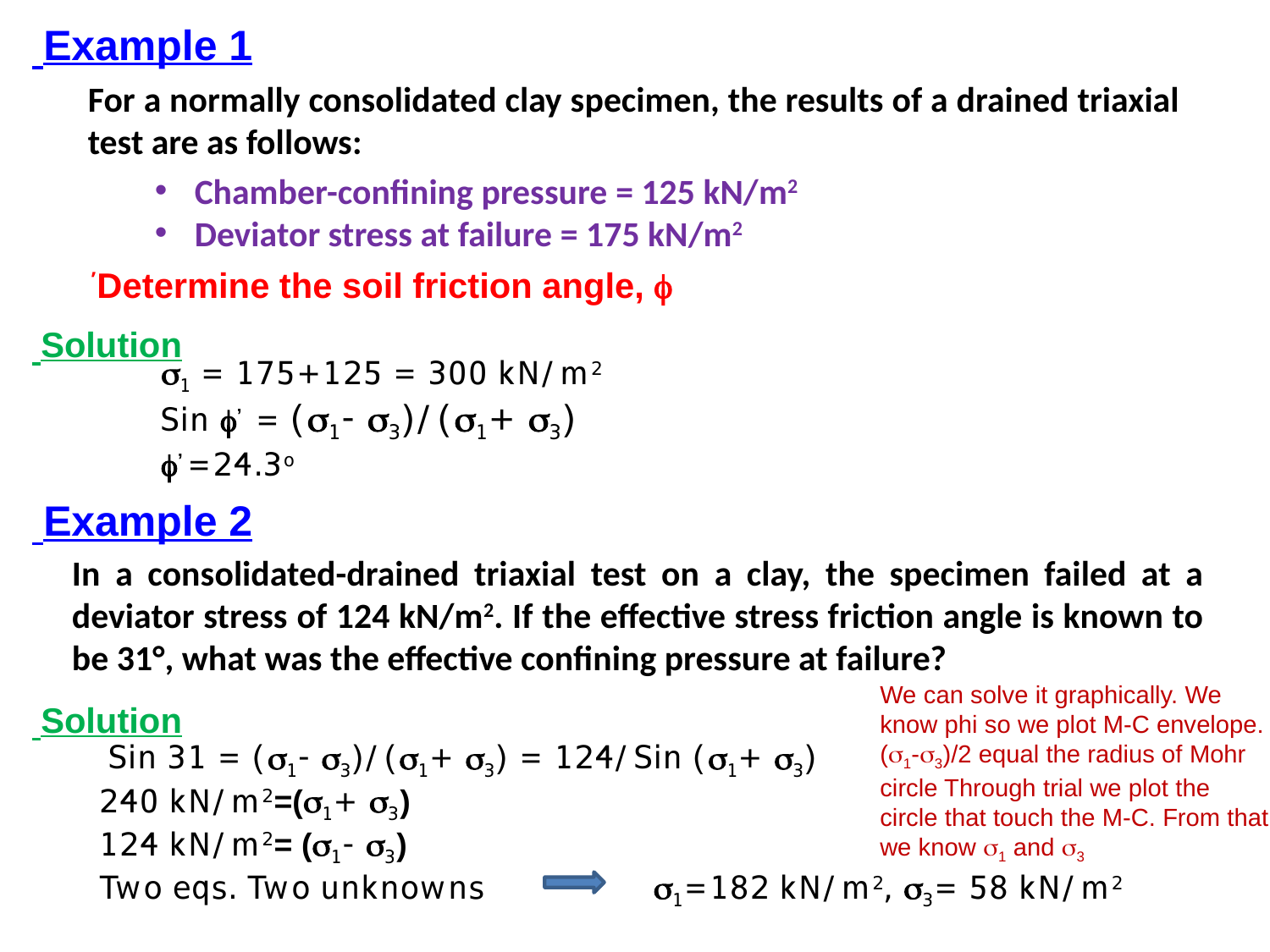

Example 1
For a normally consolidated clay specimen, the results of a drained triaxial test are as follows:
Chamber-confining pressure = 125 kN/m2
Deviator stress at failure = 175 kN/m2
Determine the soil friction angle, φ’
Solution
σ1 = 175+125 = 300 kN/m2
Sin φ’  = (σ1- σ3)/(σ1+ σ3)
φ’ =24.3o
Example 2
In a consolidated-drained triaxial test on a clay, the specimen failed at a deviator stress of 124 kN/m2. If the effective stress friction angle is known to be 31°, what was the effective confining pressure at failure?
We can solve it graphically. We know phi so we plot M-C envelope.  (σ1-σ3)/2 equal the radius of Mohr circle Through trial we plot the circle that touch the M-C. From that we know σ1 and σ3
Solution
Sin 31 = (σ1- σ3)/(σ1+ σ3) = 124/Sin (σ1+ σ3)
(σ1+ σ3)=240 kN/m2
(σ1- σ3) =124 kN/m2
Two eqs. Two unknowns                  σ1=182 kN/m2, σ3= 58 kN/m2